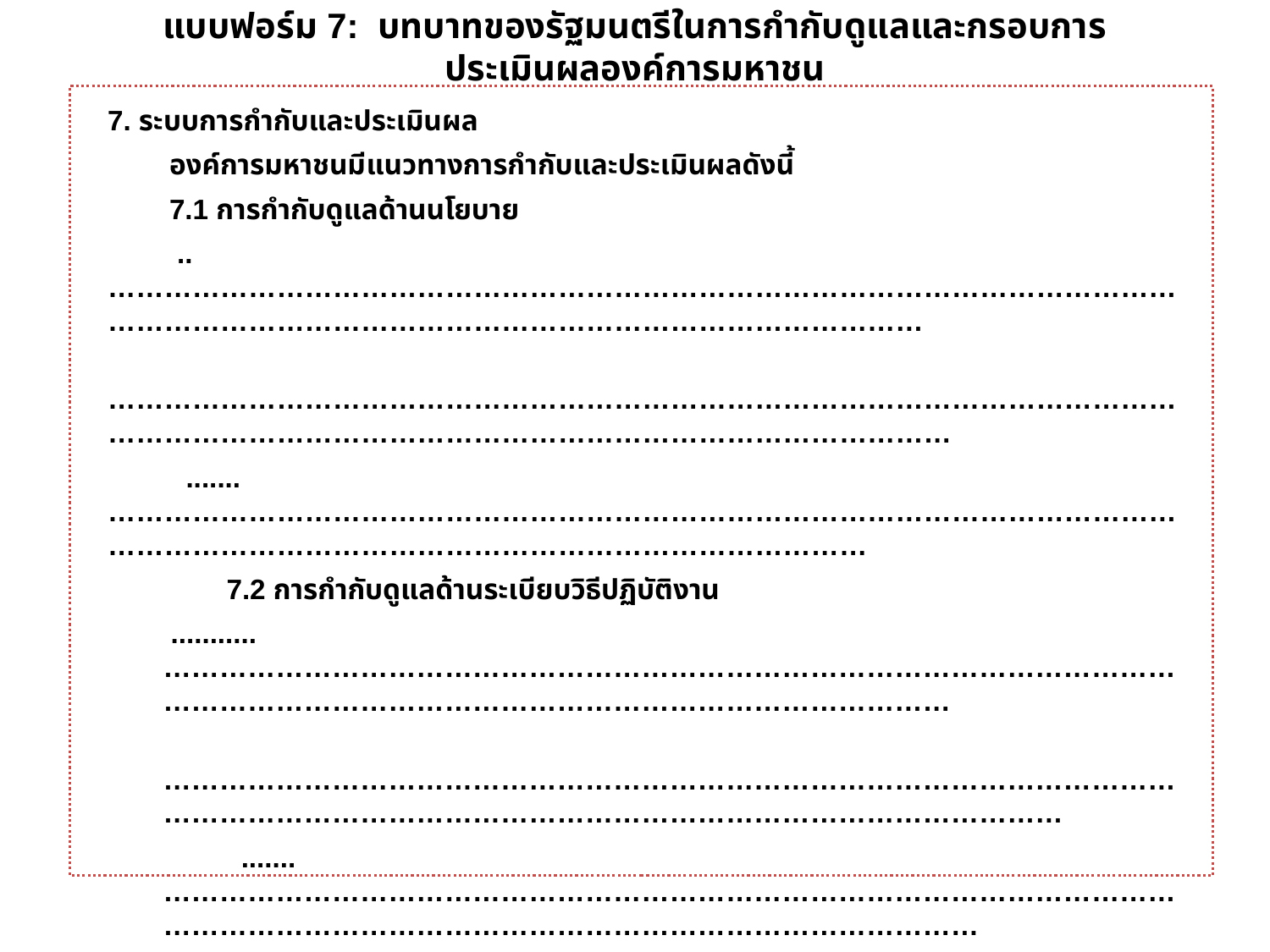

แบบฟอร์ม 7:  บทบาทของรัฐมนตรีในการกำกับดูแลและกรอบการประเมินผลองค์การมหาชน

7. ระบบการกำกับและประเมินผล
	องค์การมหาชนมีแนวทางการกำกับและประเมินผลดังนี้
	7.1 การกำกับดูแลด้านนโยบาย
	 ..…………………………………………………………………………………………………………………………………………………………………………………
	……………………………………………………………………………………………………………………………………………………………………………………
          .......……………………………………………………………………………………………………………………………………………………………………………
	7.2 การกำกับดูแลด้านระเบียบวิธีปฏิบัติงาน
 ...........…………………………………………………………………………………………………………………………………………………………………………
	……………………………………………………………………………………………………………………………………………………………………………………
          .......……………………………………………………………………………………………………………………………………………………………………………
	7.3 การกำกับดูแลด้านผลการดำเนินงาน
 ...........…………………………………………………………………………………………………………………………………………………………………………
	……………………………………………………………………………………………………………………………………………………………………………………
          .......……………………………………………………………………………………………………………………………………………………………………………